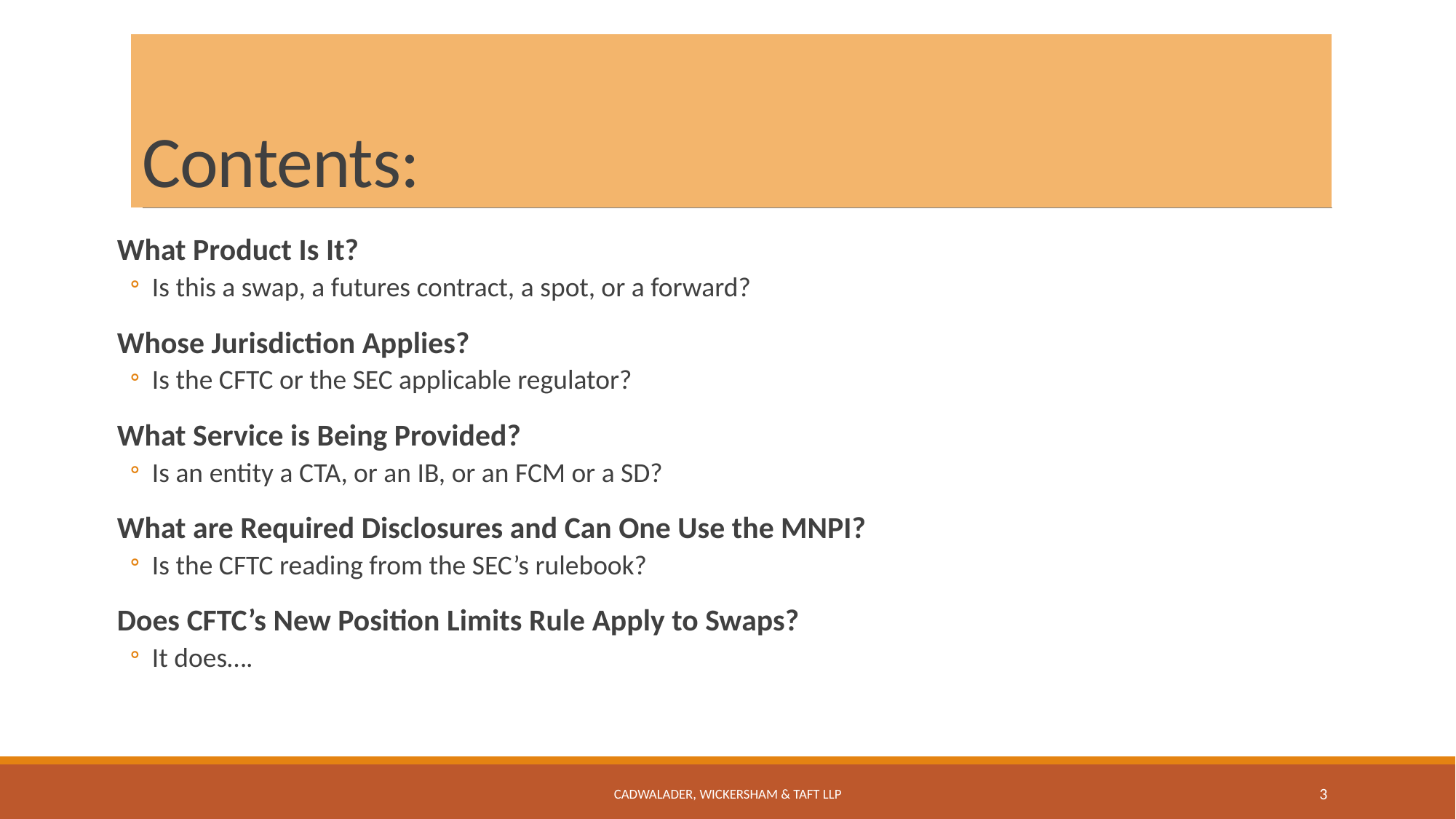

# Contents:
What Product Is It?
Is this a swap, a futures contract, a spot, or a forward?
Whose Jurisdiction Applies?
Is the CFTC or the SEC applicable regulator?
What Service is Being Provided?
Is an entity a CTA, or an IB, or an FCM or a SD?
What are Required Disclosures and Can One Use the MNPI?
Is the CFTC reading from the SEC’s rulebook?
Does CFTC’s New Position Limits Rule Apply to Swaps?
It does….
Cadwalader, Wickersham & Taft LLP
3